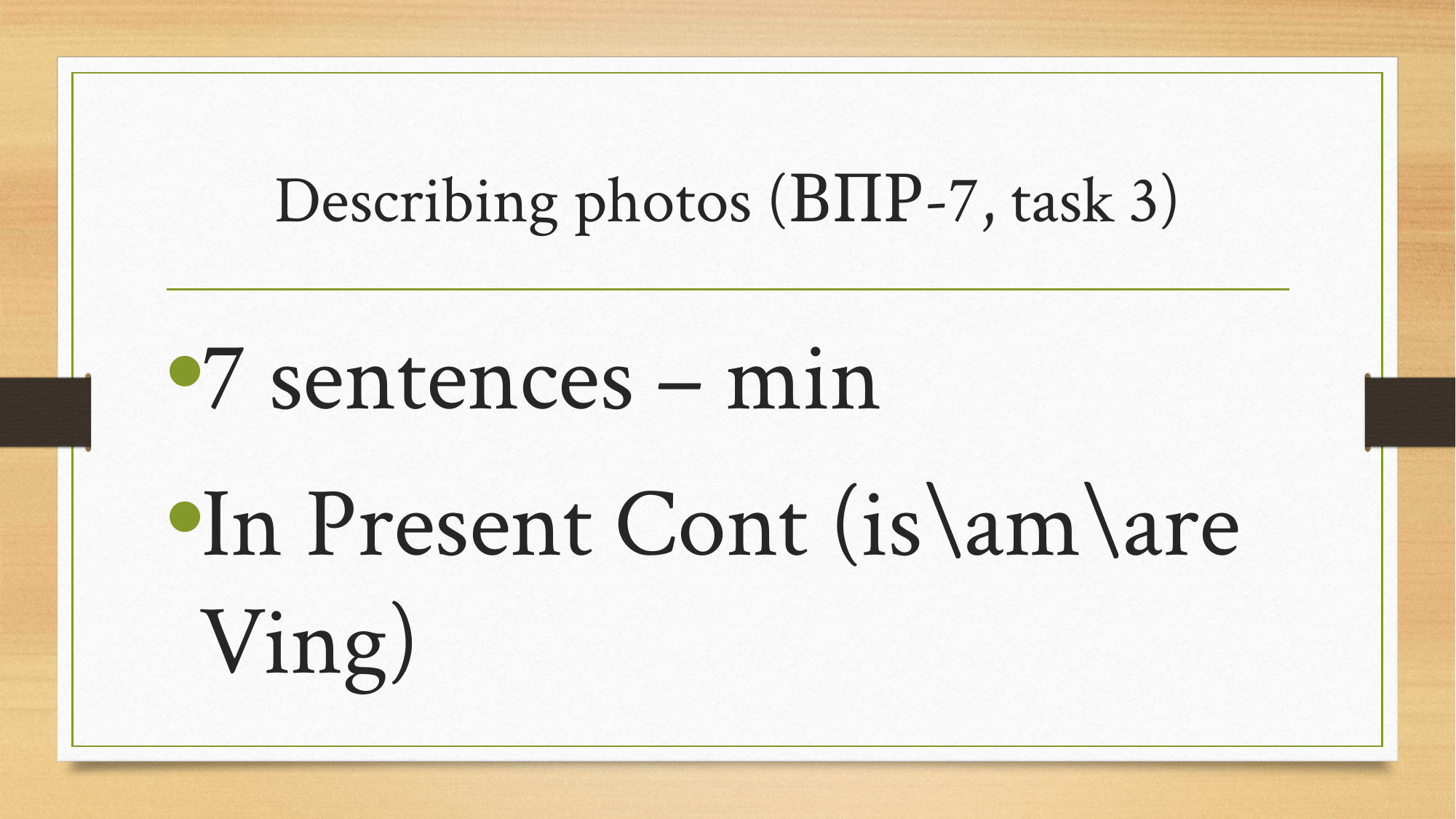

# Describing photos (ВПР-7, task 3)
7 sentences – min
In Present Cont (is\am\are Ving)